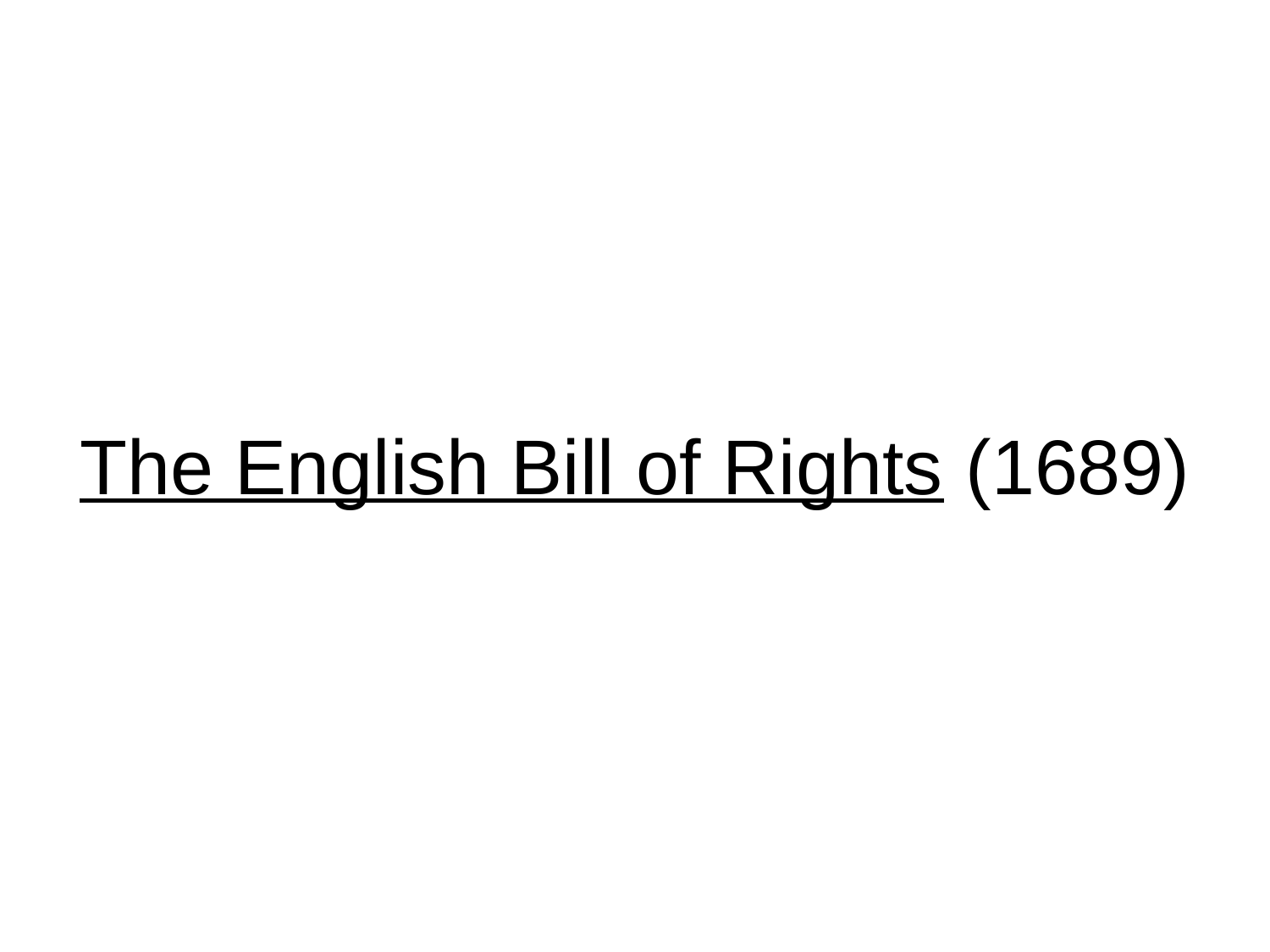

# The English Bill of Rights (1689)